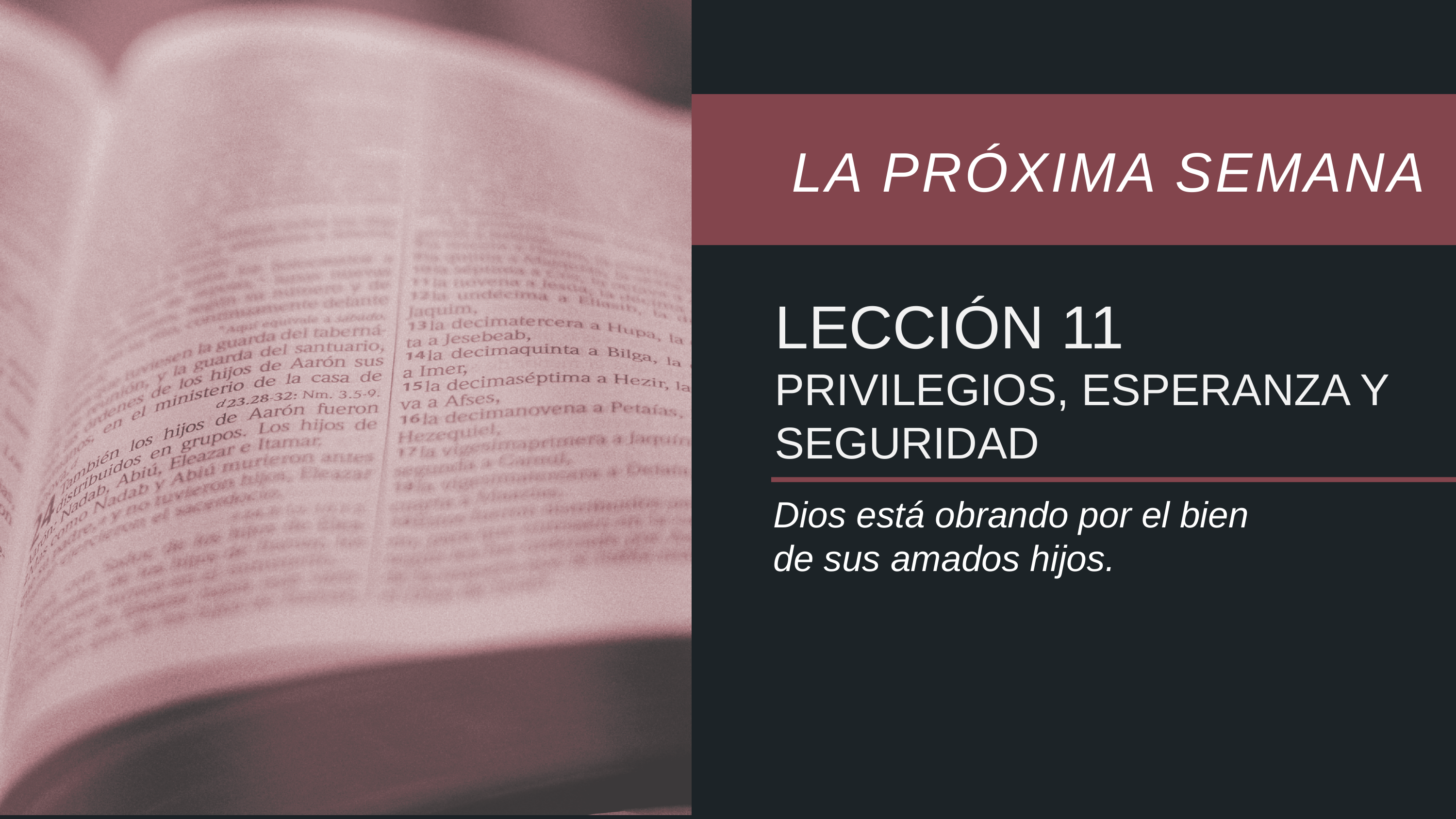

LECCIÓN 11
PRIVILEGIOS, ESPERANZA Y SEGURIDAD
Dios está obrando por el bien
de sus amados hijos.